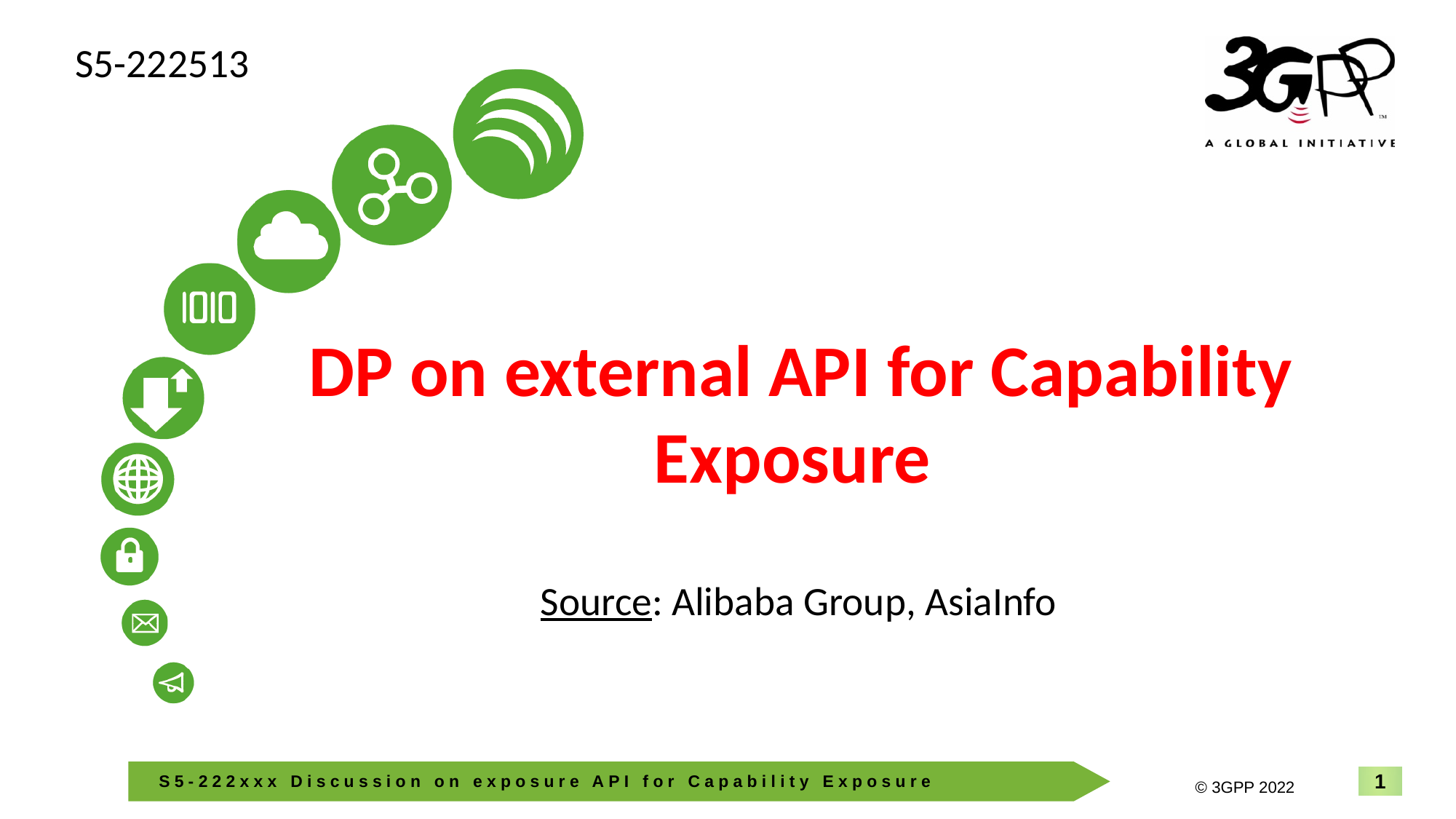

S5-222513
# DP on external API for Capability Exposure
Source: Alibaba Group, AsiaInfo